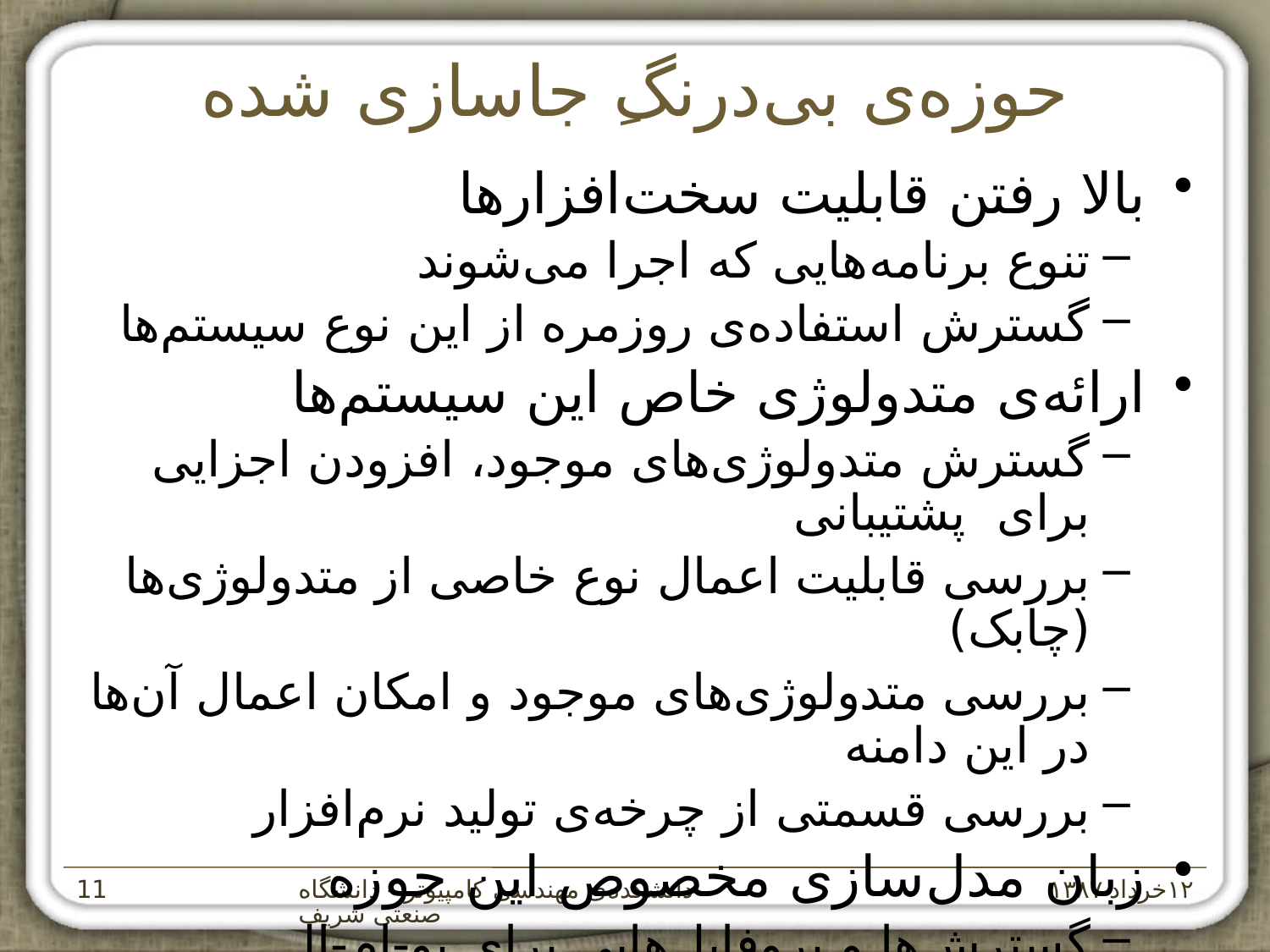

# حوزه‌ی بی‌درنگِ جاسازی شده
بالا رفتن قابليت سخت‌افزارها
تنوع برنامه‌هايی که اجرا می‌شوند
گسترش استفاده‌ی روزمره از اين نوع سيستم‌ها
ارائه‌ی متدولوژی خاص اين سيستم‌ها
گسترش متدولوژی‌های موجود، افزودن اجزايی برای  پشتيبانی
بررسی قابليت اعمال نوع خاصی از متدولوژی‌ها (چابک)
بررسی متدولوژی‌های موجود و امکان اعمال آن‌ها در اين دامنه
بررسی قسمتی از چرخه‌ی توليد نرم‌افزار
زبان مدل‌سازی مخصوص اين حوزه
گسترش‌ها و پروفايل‌هايی برای يو-ام-ال
دانشکده‌ی مهندسی کامپيوتر - دانشگاه صنعتی شريف
۱۲خرداد ۱۳۸۷
‌11